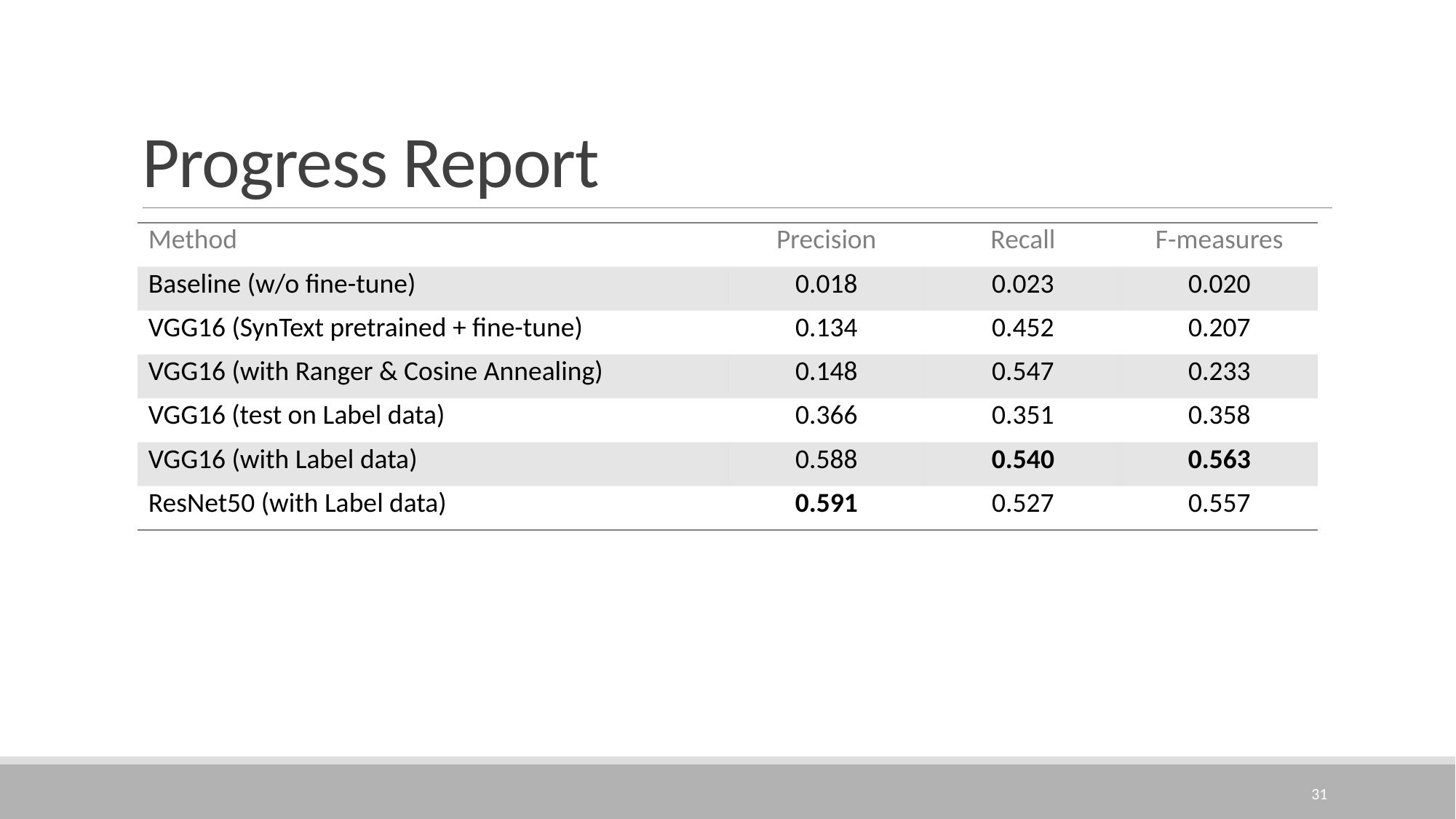

# Progress Report
| Method | Precision | Recall | F-measures |
| --- | --- | --- | --- |
| Baseline (w/o fine-tune) | 0.018 | 0.023 | 0.020 |
| VGG16 (SynText pretrained + fine-tune) | 0.134 | 0.452 | 0.207 |
| VGG16 (with Ranger & Cosine Annealing) | 0.148 | 0.547 | 0.233 |
| VGG16 (test on Label data) | 0.366 | 0.351 | 0.358 |
| VGG16 (with Label data) | 0.588 | 0.540 | 0.563 |
| ResNet50 (with Label data) | 0.591 | 0.527 | 0.557 |
31